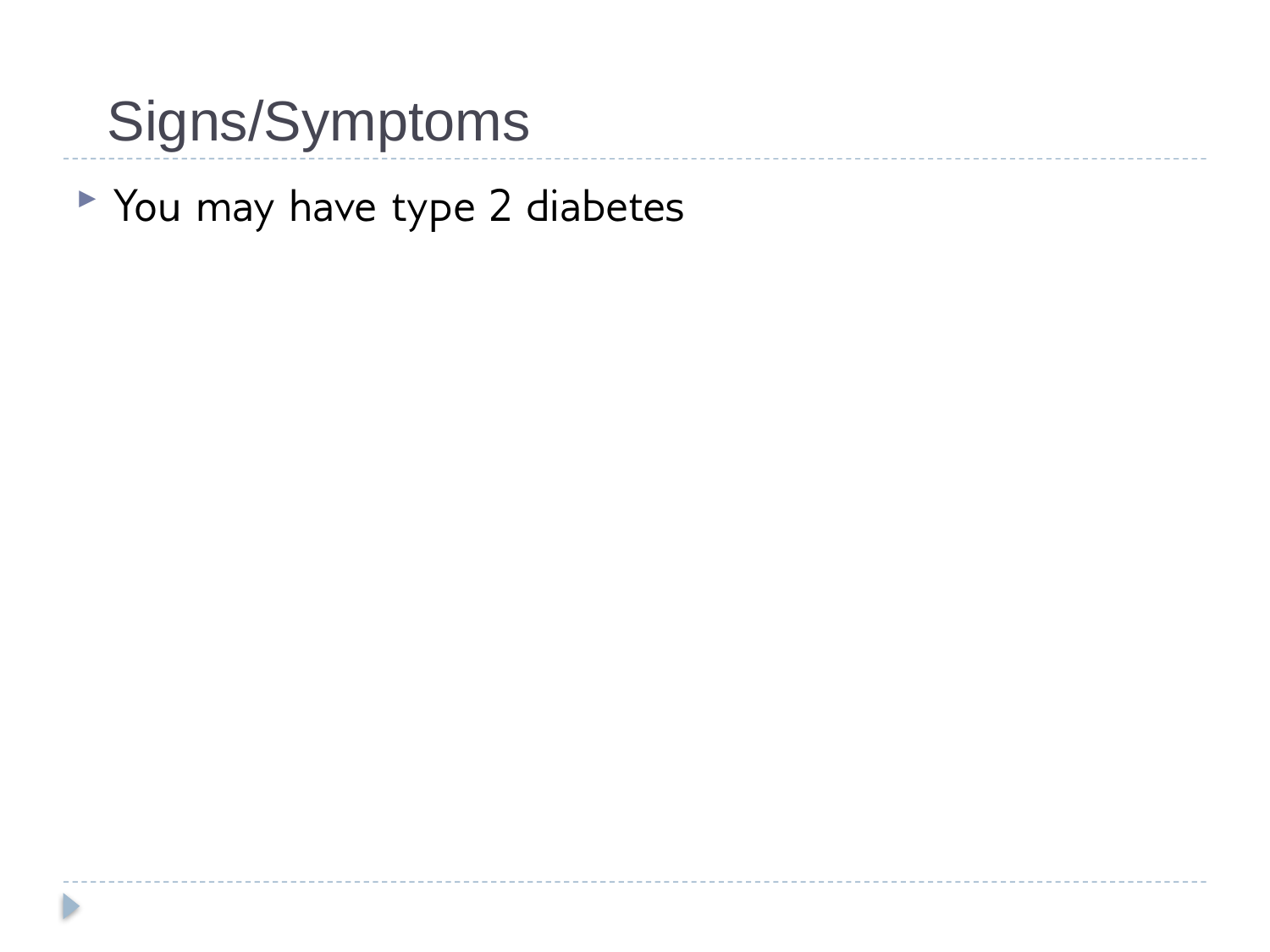

# Signs/Symptoms
You may have type 2 diabetes